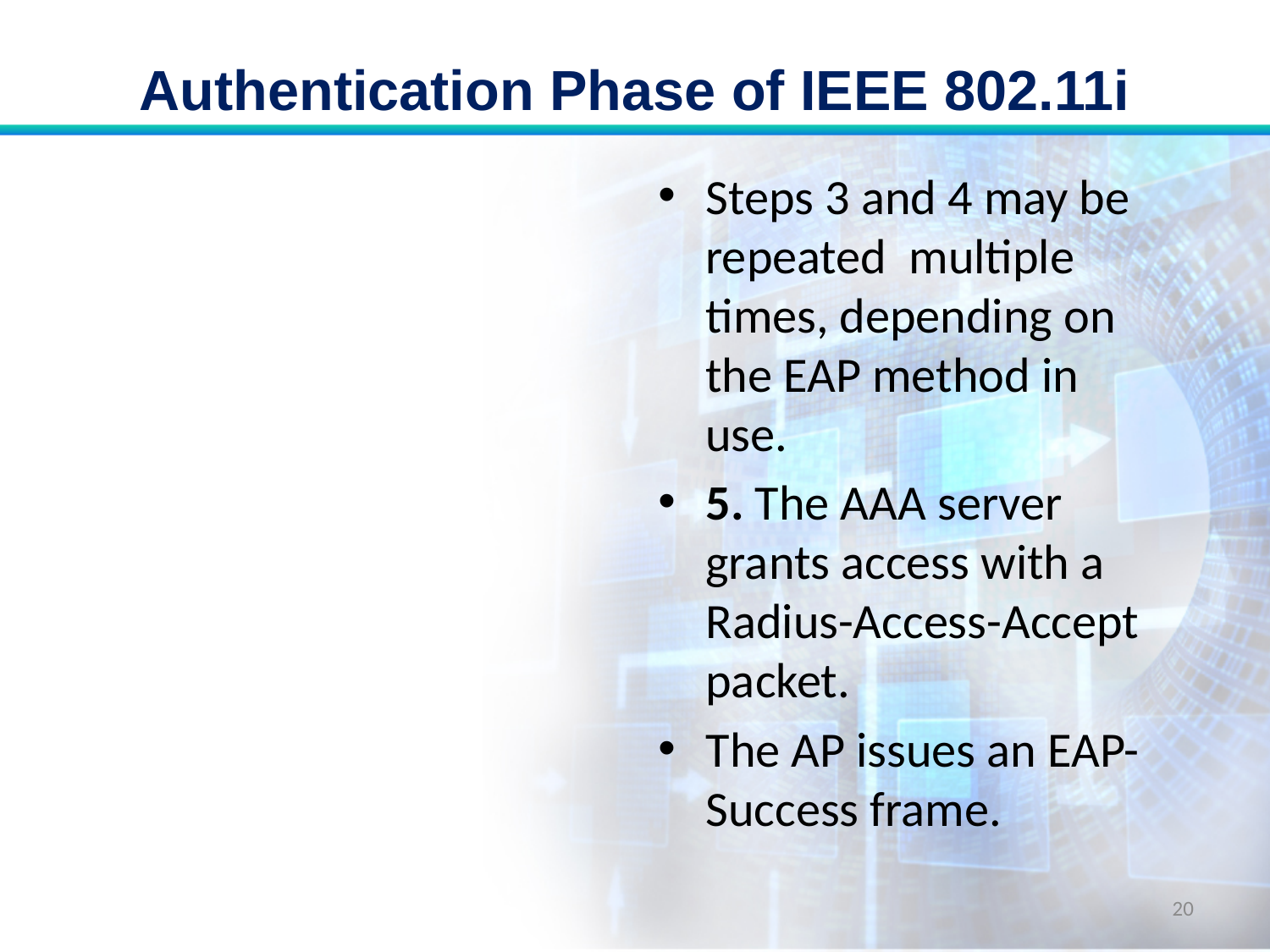

# Authentication Phase of IEEE 802.11i
Steps 3 and 4 may be repeated  multiple times, depending on the EAP method in use.
5. The AAA server grants access with a Radius-Access-Accept packet.
The AP issues an EAP-Success frame.
20